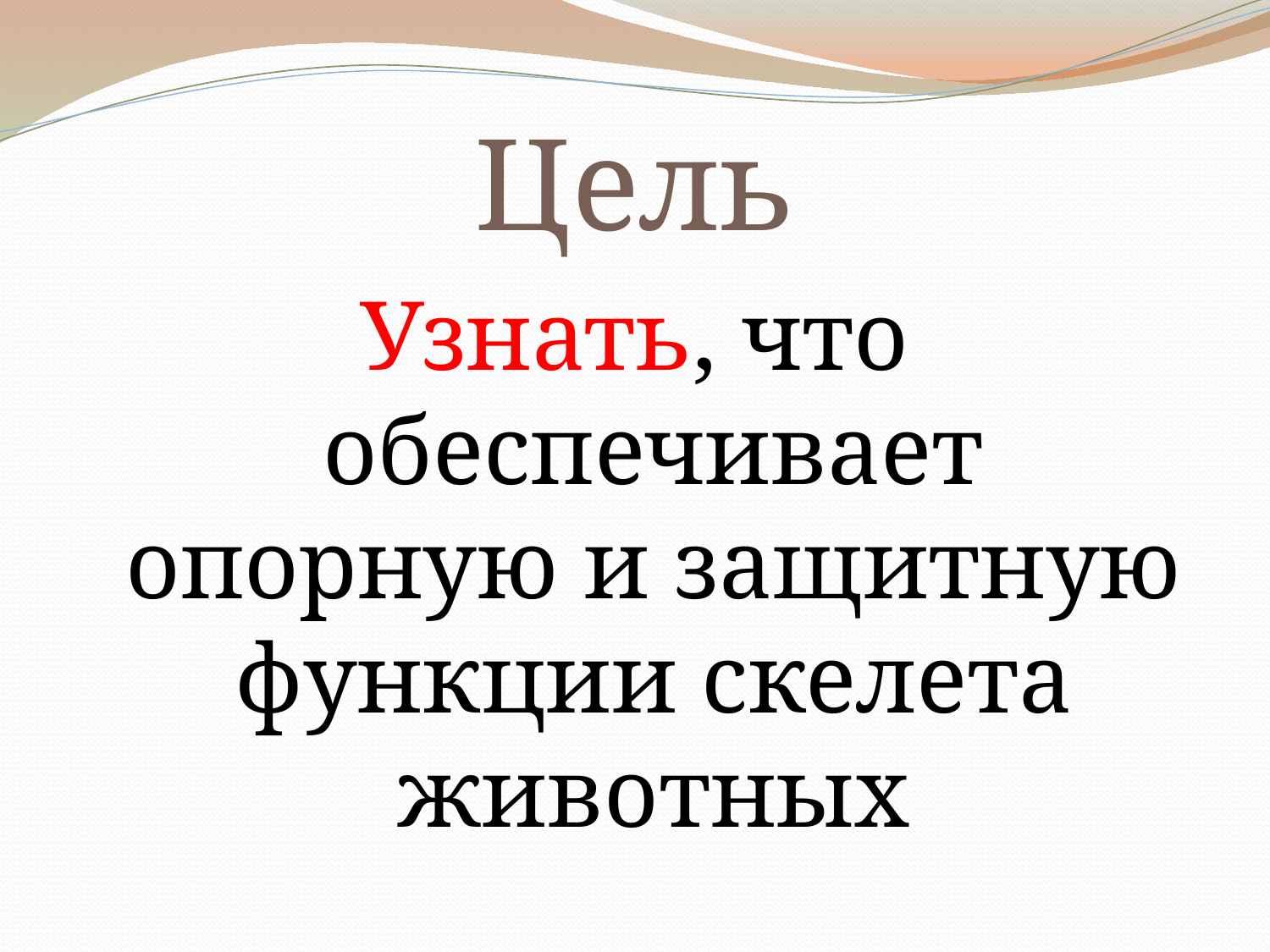

# Цель
Узнать, что обеспечивает опорную и защитную функции скелета животных